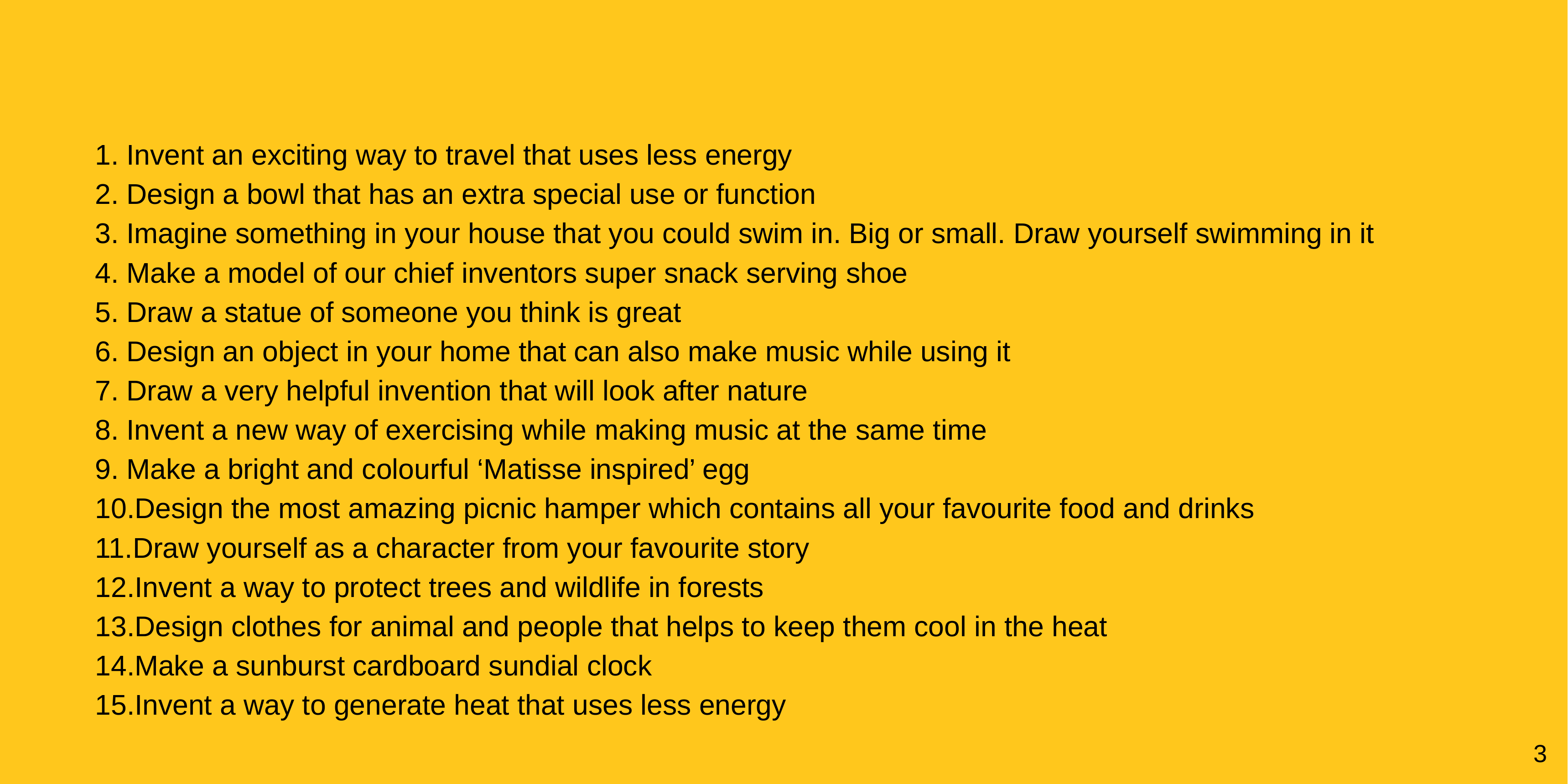

Invent an exciting way to travel that uses less energy
Design a bowl that has an extra special use or function
Imagine something in your house that you could swim in. Big or small. Draw yourself swimming in it
Make a model of our chief inventors super snack serving shoe
Draw a statue of someone you think is great
Design an object in your home that can also make music while using it
Draw a very helpful invention that will look after nature
Invent a new way of exercising while making music at the same time
Make a bright and colourful ‘Matisse inspired’ egg
Design the most amazing picnic hamper which contains all your favourite food and drinks
Draw yourself as a character from your favourite story
Invent a way to protect trees and wildlife in forests
Design clothes for animal and people that helps to keep them cool in the heat
Make a sunburst cardboard sundial clock
Invent a way to generate heat that uses less energy

3